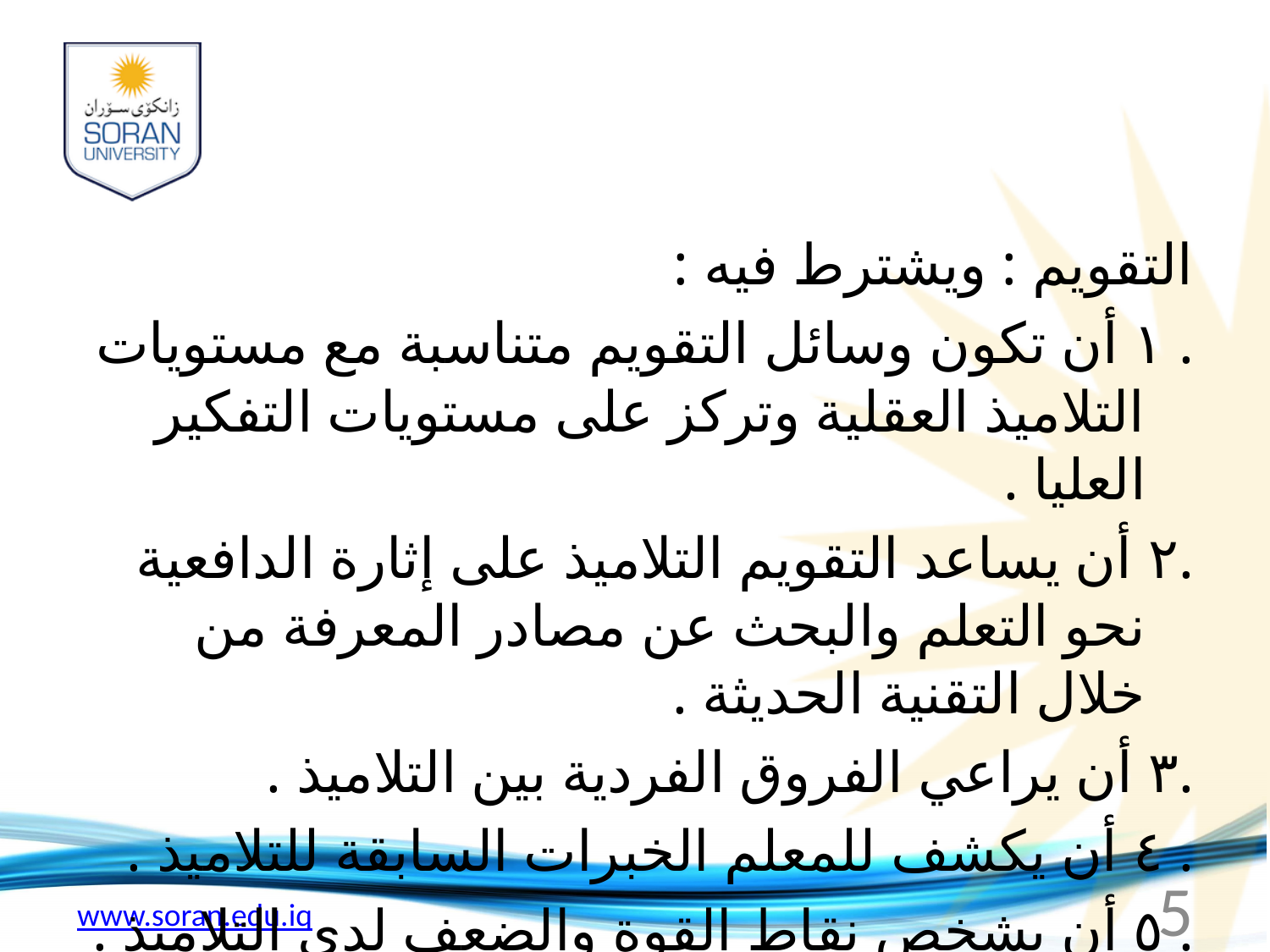

التقويم : ويشترط فيه :
. ١ أن تكون وسائل التقويم متناسبة مع مستويات التلاميذ العقلية وتركز على مستويات التفكير العليا .
.٢ أن يساعد التقويم التلاميذ على إثارة الدافعية نحو التعلم والبحث عن مصادر المعرفة من خلال التقنية الحديثة .
.٣ أن يراعي الفروق الفردية بين التلاميذ .
. ٤ أن يكشف للمعلم الخبرات السابقة للتلاميذ .
. ٥ أن يشخص نقاط القوة والضعف لدى التلاميذ .

5